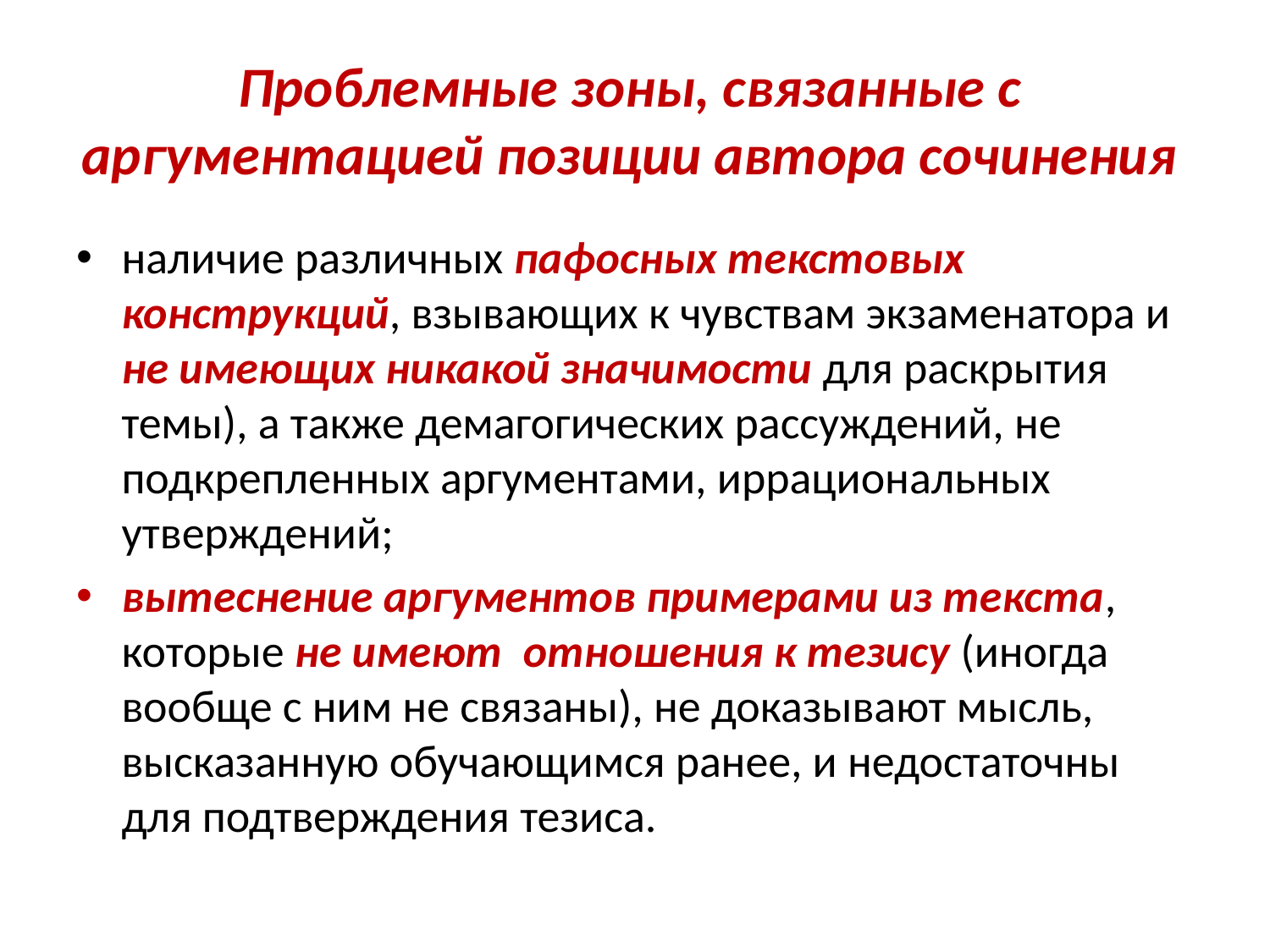

# Проблемные зоны, связанные с аргументацией позиции автора сочинения
наличие различных пафосных текстовых конструкций, взывающих к чувствам экзаменатора и не имеющих никакой значимости для раскрытия темы), а также демагогических рассуждений, не подкрепленных аргументами, иррациональных утверждений;
вытеснение аргументов примерами из текста, которые не имеют  отношения к тезису (иногда вообще с ним не связаны), не доказывают мысль, высказанную обучающимся ранее, и недостаточны для подтверждения тезиса.